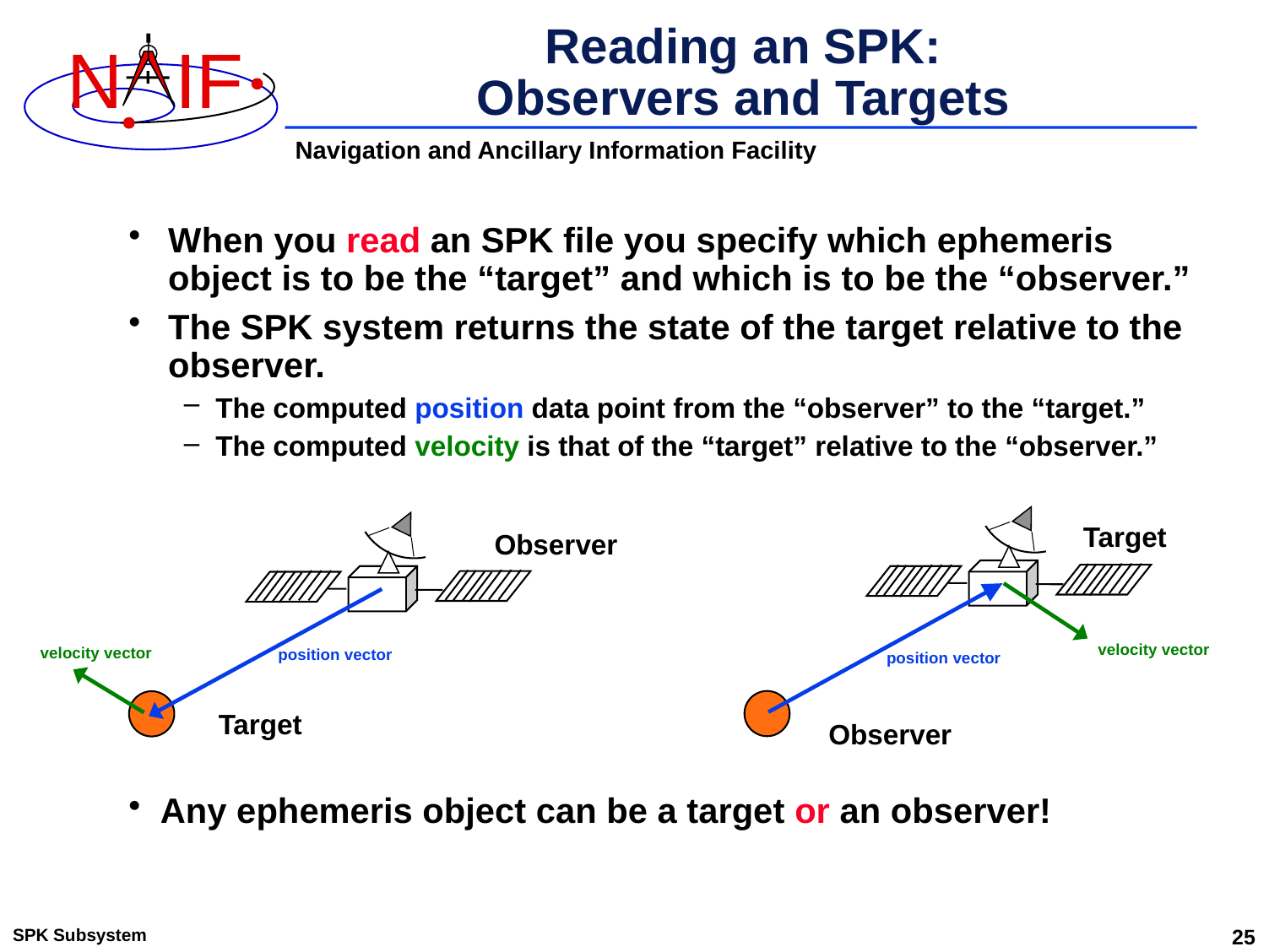

# Reading an SPK: Observers and Targets

When you read an SPK file you specify which ephemeris object is to be the “target” and which is to be the “observer.”
The SPK system returns the state of the target relative to the observer.
The computed position data point from the “observer” to the “target.”
The computed velocity is that of the “target” relative to the “observer.”

Any ephemeris object can be a target or an observer!

Target
Observer

velocity vector
velocity vector
position vector
position vector

Target
Observer
SPK Subsystem
25